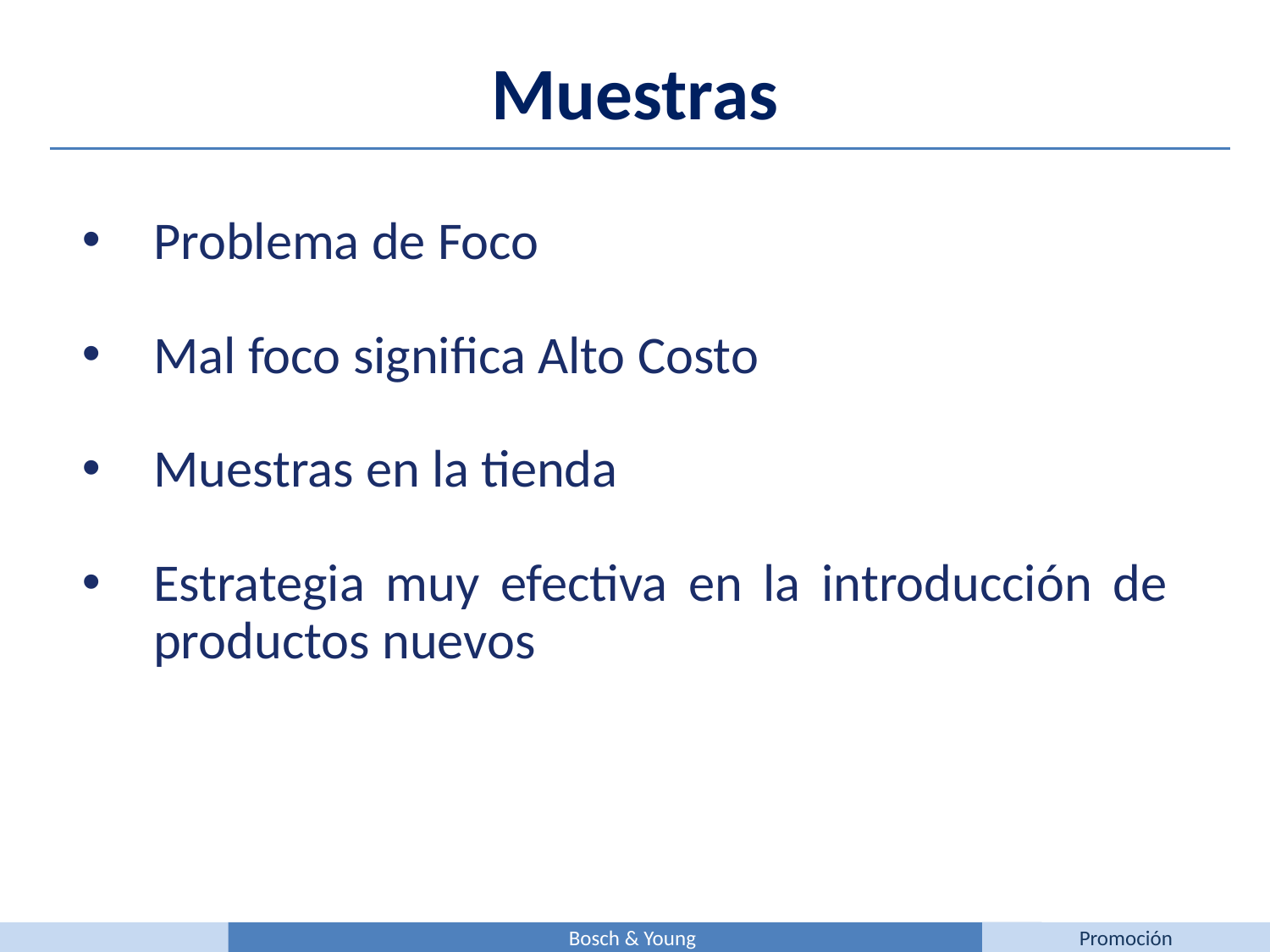

Muestras
Problema de Foco

Mal foco significa Alto Costo

Muestras en la tienda

Estrategia muy efectiva en la introducción de productos nuevos

Bosch & Young
Promoción